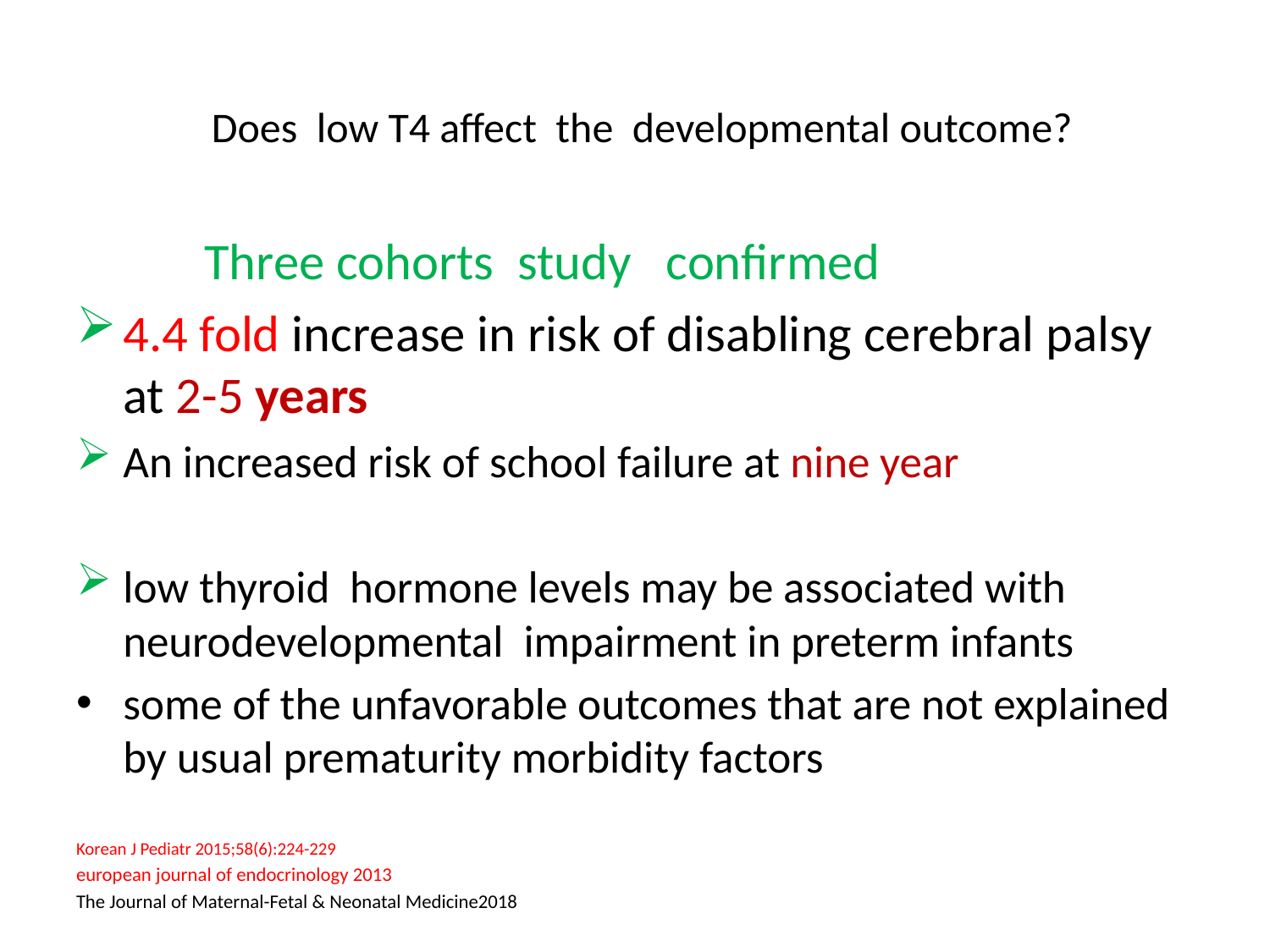

# Does  low T4 affect  the  developmental outcome?
           Three cohorts  study   confirmed
4.4 fold increase in risk of disabling cerebral palsy at 2-5 years
An increased risk of school failure at nine year

low thyroid  hormone levels may be associated with neurodevelopmental  impairment in preterm infants
some of the unfavorable outcomes that are not explained by usual prematurity morbidity factors

Korean J Pediatr 2015;58(6):224-229
european journal of endocrinology 2013
The Journal of Maternal-Fetal & Neonatal Medicine2018